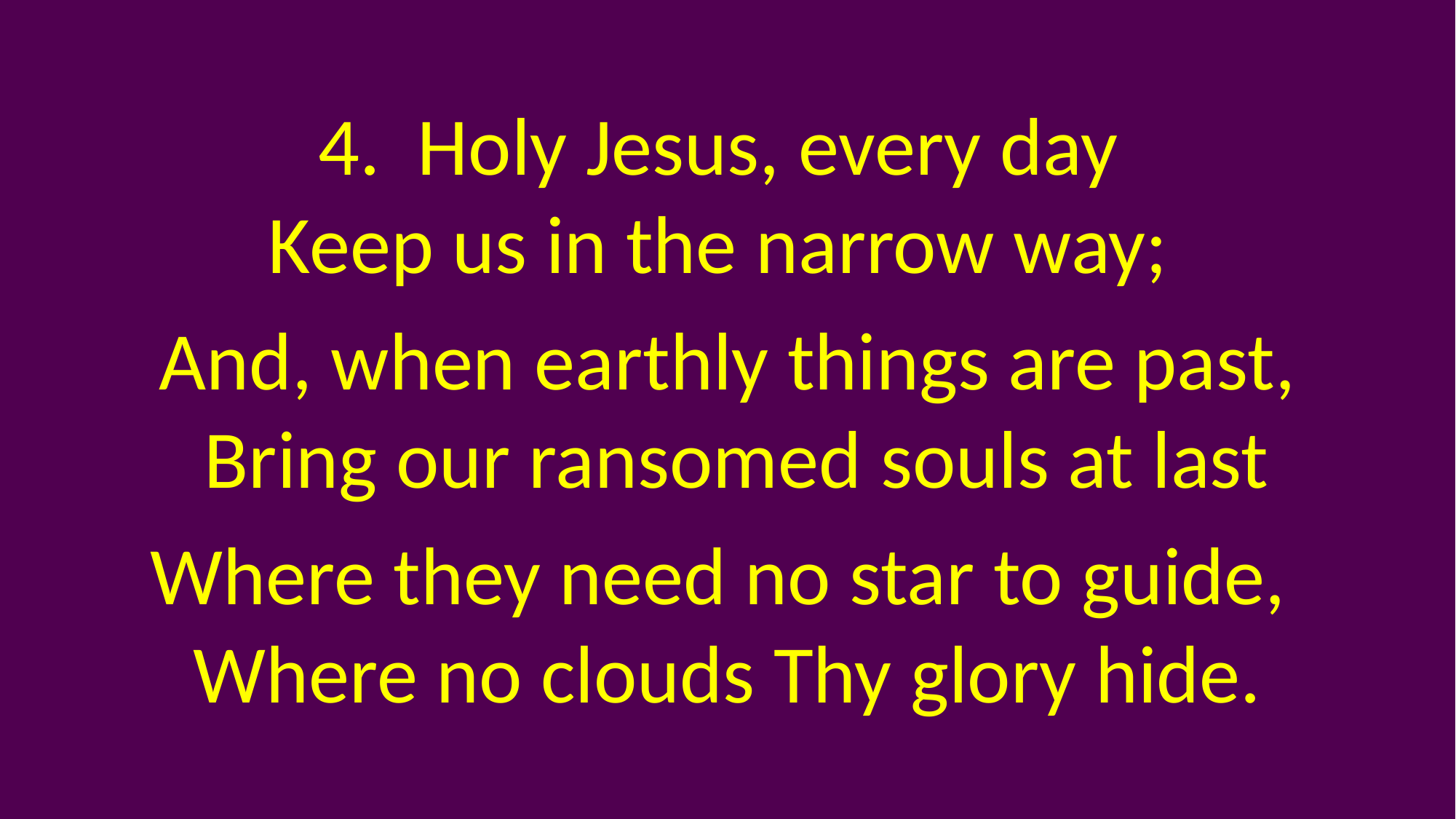

4.  Holy Jesus, every day
Keep us in the narrow way;
And, when earthly things are past,
 Bring our ransomed souls at last
Where they need no star to guide,
Where no clouds Thy glory hide.